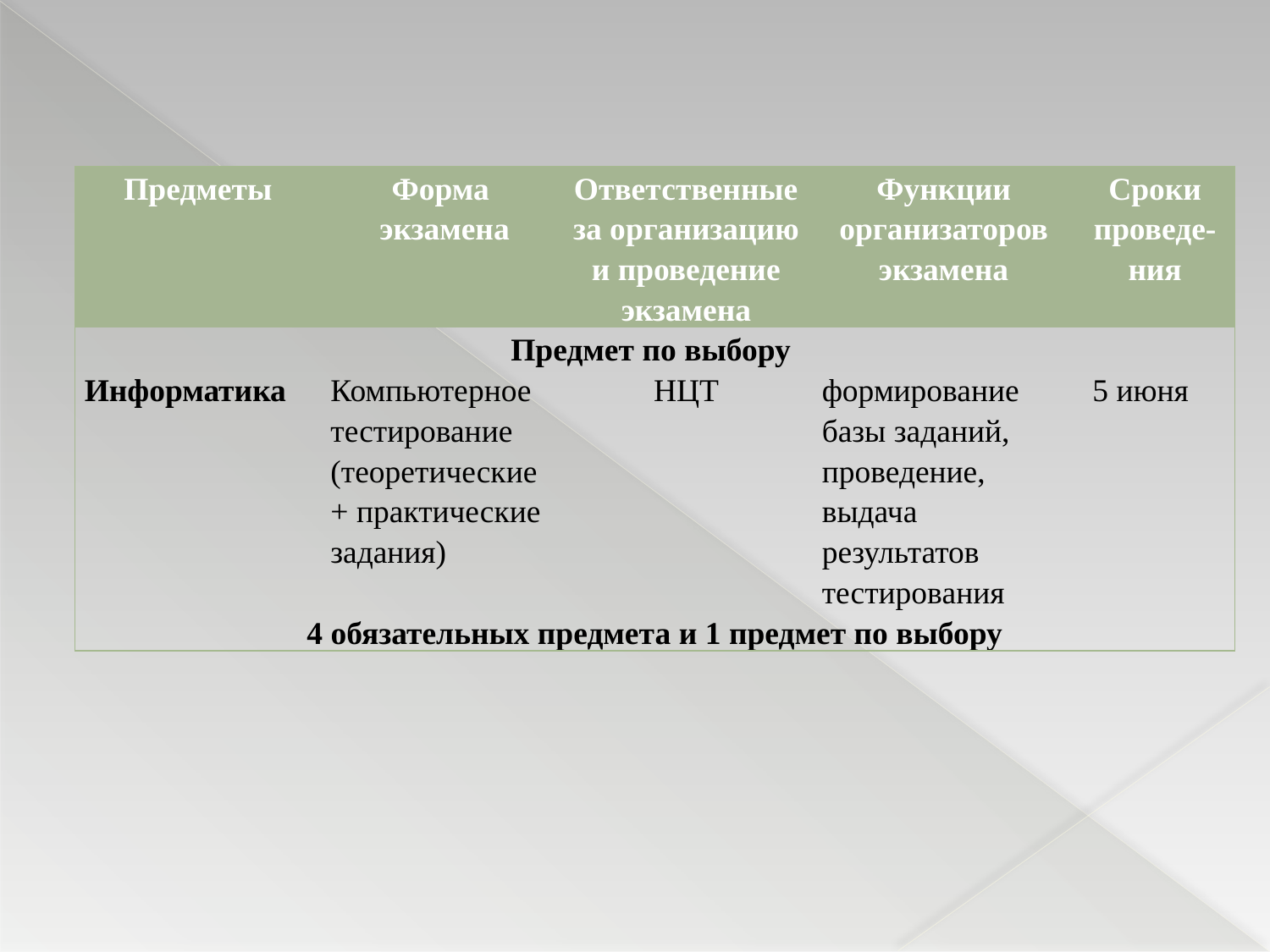

| Предметы | Форма экзамена | Ответственные за организацию и проведение экзамена | Функции организаторов экзамена | Сроки проведе-ния |
| --- | --- | --- | --- | --- |
| Предмет по выбору |  |  |  |  |
| Информатика | Компьютерное тестирование (теоретические + практические задания) | НЦТ | формирование базы заданий, проведение, выдача результатов тестирования | 5 июня |
| 4 обязательных предмета и 1 предмет по выбору |  |  |  |  |